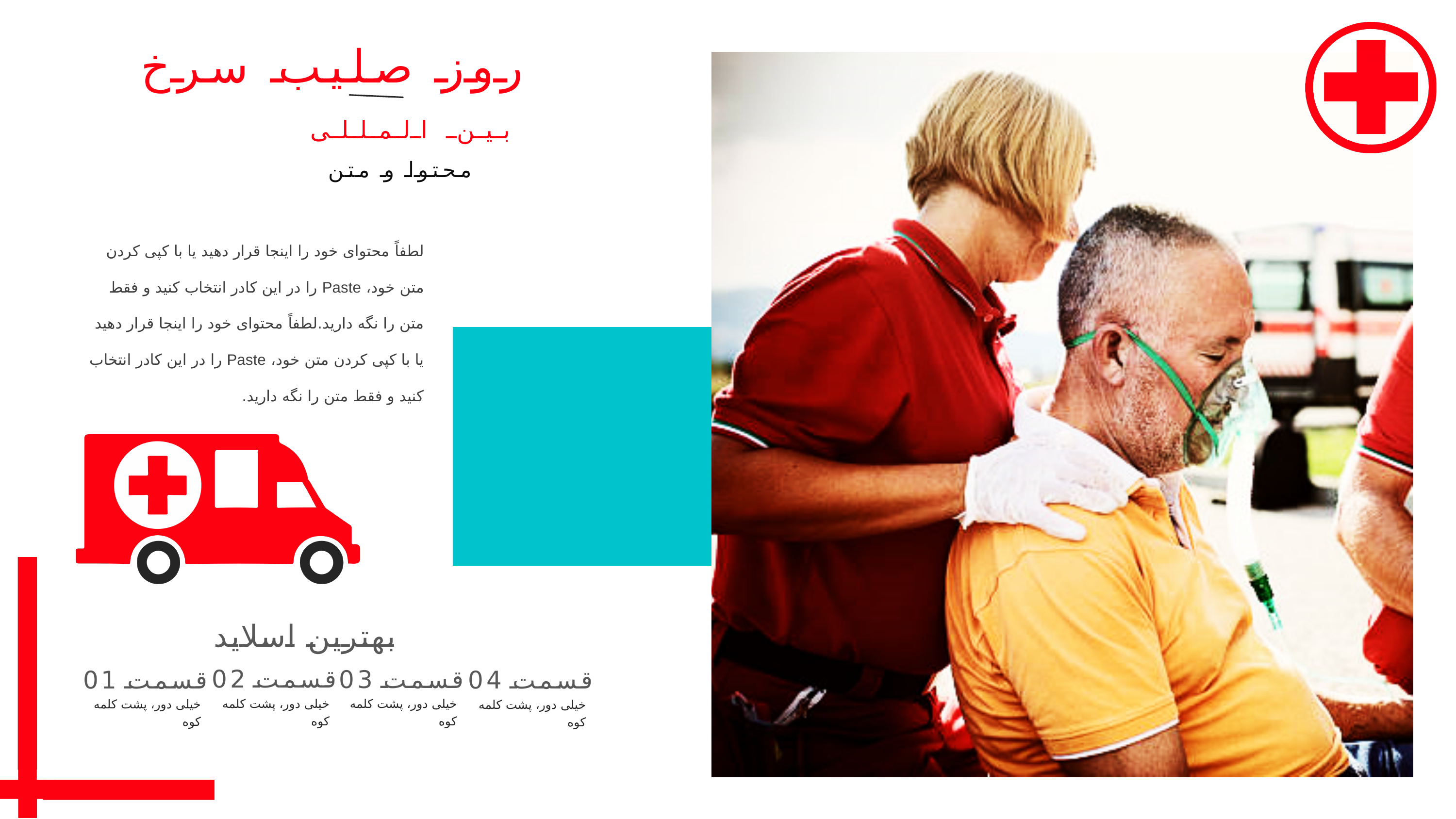

روز صلیب سرخ

بین المللی
محتوا و متن
لطفاً محتوای خود را اینجا قرار دهید یا با کپی کردن متن خود، Paste را در این کادر انتخاب کنید و فقط متن را نگه دارید.لطفاً محتوای خود را اینجا قرار دهید یا با کپی کردن متن خود، Paste را در این کادر انتخاب کنید و فقط متن را نگه دارید.

بهترین اسلاید
قسمت 02
قسمت 03
قسمت 01
قسمت 04
خیلی دور، پشت کلمه کوه
خیلی دور، پشت کلمه کوه
خیلی دور، پشت کلمه کوه
خیلی دور، پشت کلمه کوه